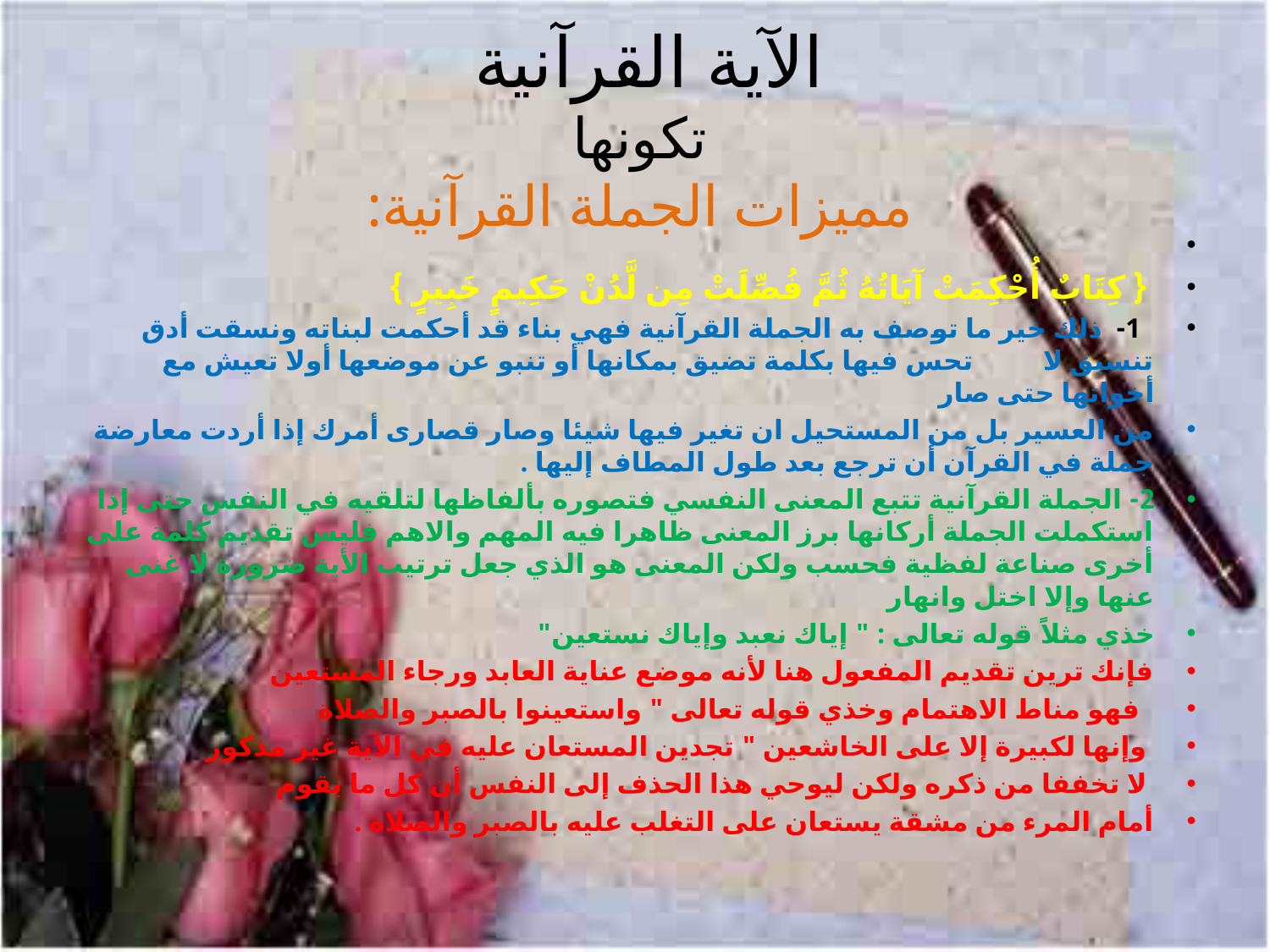

# الآية القرآنية تكونها مميزات الجملة القرآنية:

 { كِتَابٌ أُحْكِمَتْ آيَاتُهُ ثُمَّ فُصِّلَتْ مِن لَّدُنْ حَكِيمٍ خَبِيرٍ }
  1-  ذلك خير ما توصف به الجملة القرآنية فهي بناء قد أحكمت لبناته ونسقت أدق تنسيق لا          تحس فيها بكلمة تضيق بمكانها أو تنبو عن موضعها أولا تعيش مع أخواتها حتى صار
من العسير بل من المستحيل ان تغير فيها شيئا وصار قصارى أمرك إذا أردت معارضة  جملة في القرآن أن ترجع بعد طول المطاف إليها .
2- الجملة القرآنية تتبع المعنى النفسي فتصوره بألفاظها لتلقيه في النفس حتى إذا استكملت الجملة أركانها برز المعنى ظاهرا فيه المهم والاهم فليس تقديم كلمة على أخرى صناعة لفظية فحسب ولكن المعنى هو الذي جعل ترتيب الأية ضرورة لا غنى عنها وإلا اختل وانهار
خذي مثلاً قوله تعالى : " إياك نعبد وإياك نستعين"
فإنك ترين تقديم المفعول هنا لأنه موضع عناية العابد ورجاء المستعين
  فهو مناط الاهتمام وخذي قوله تعالى " واستعينوا بالصبر والصلاة
 وإنها لكبيرة إلا على الخاشعين " تجدين المستعان عليه في الآية غير مذكور
 لا تخففا من ذكره ولكن ليوحي هذا الحذف إلى النفس أن كل ما يقوم
أمام المرء من مشقة يستعان على التغلب عليه بالصبر والصلاة .